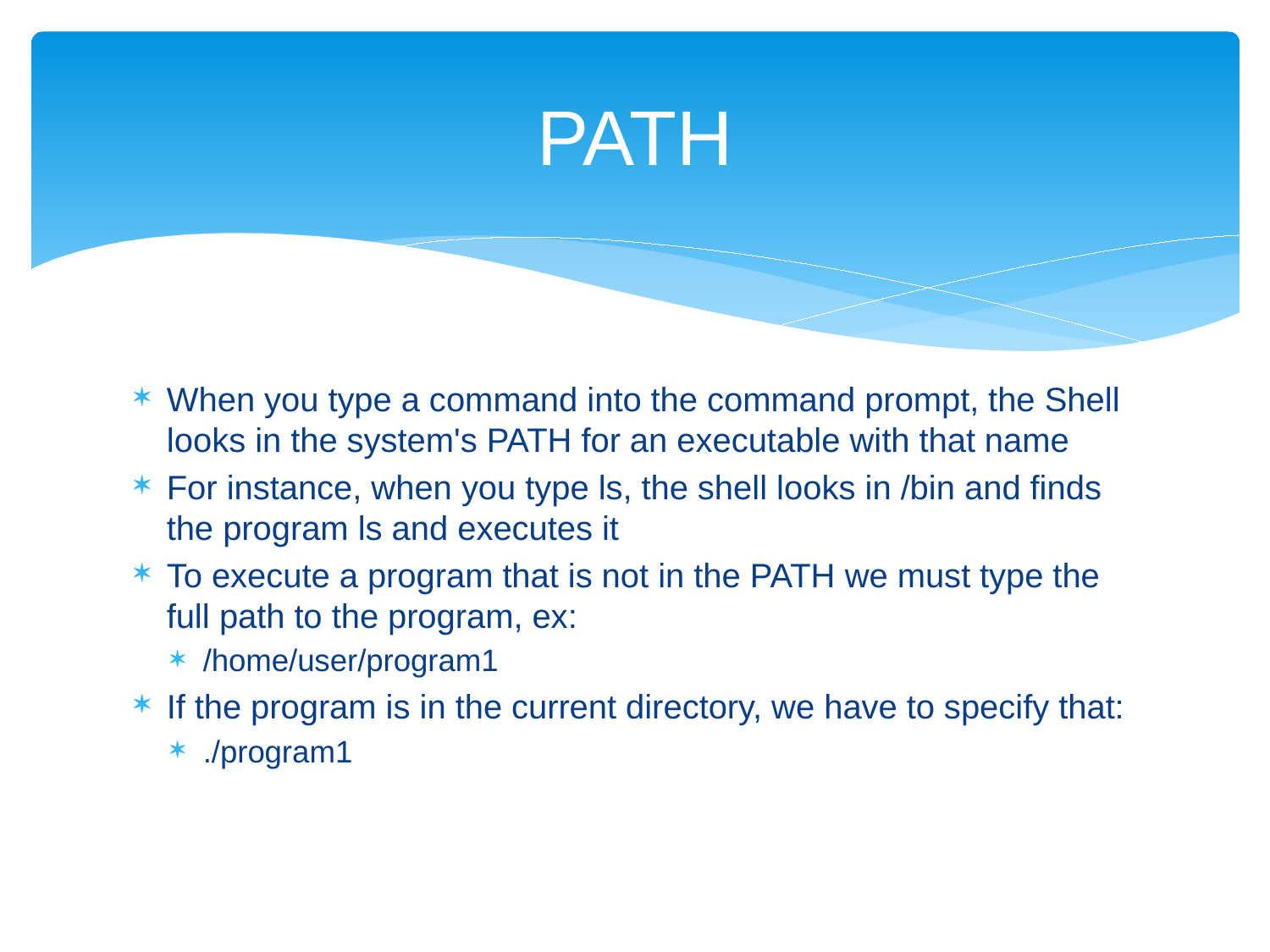

# PATH
When you type a command into the command prompt, the Shell looks in the system's PATH for an executable with that name
For instance, when you type ls, the shell looks in /bin and finds the program ls and executes it
To execute a program that is not in the PATH we must type the full path to the program, ex:
/home/user/program1
If the program is in the current directory, we have to specify that:
./program1